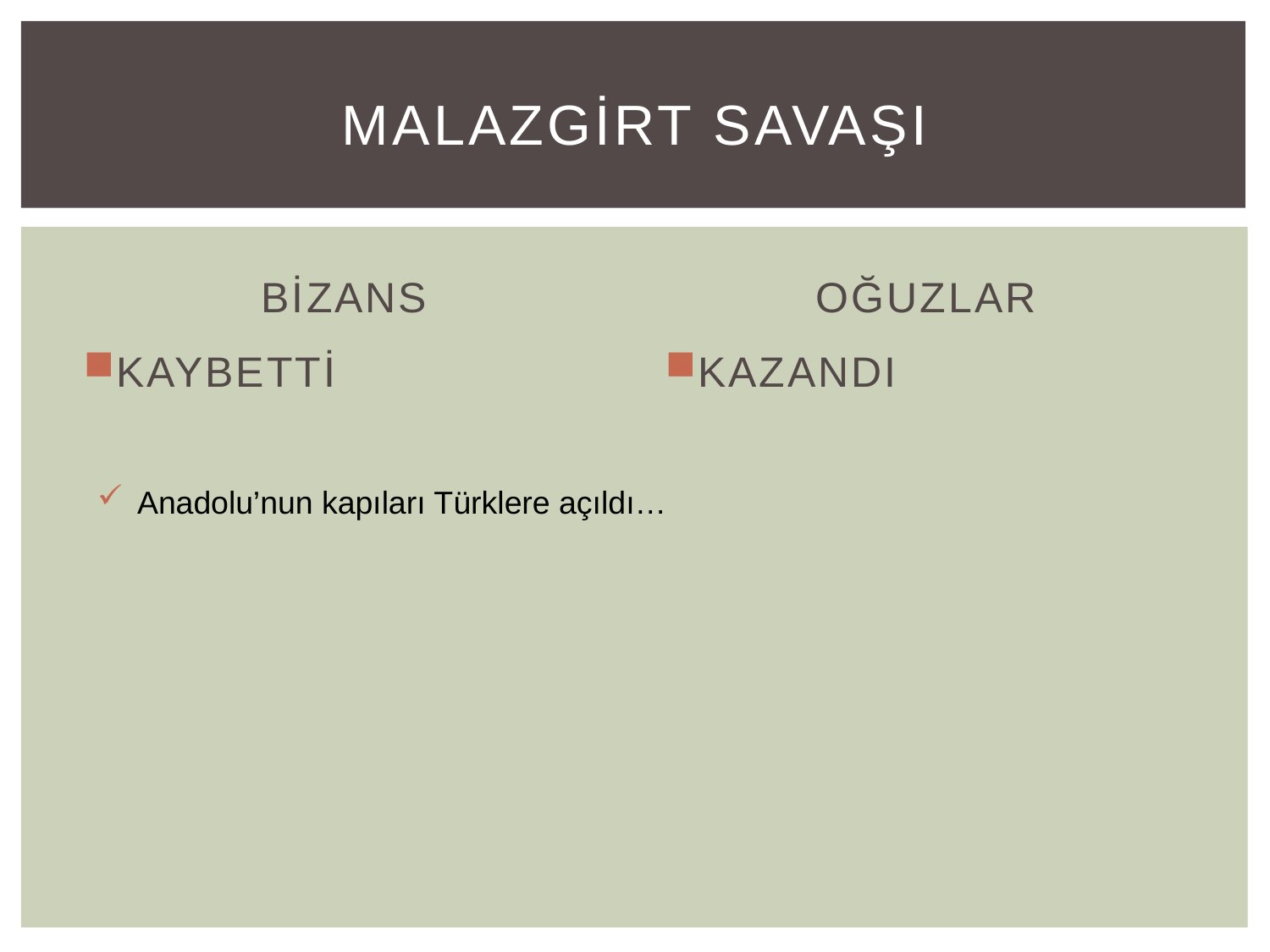

# MALAZGİRT SAVAŞI
BİZANS
OĞUZLAR
KAYBETTİ
KAZANDI
Anadolu’nun kapıları Türklere açıldı…